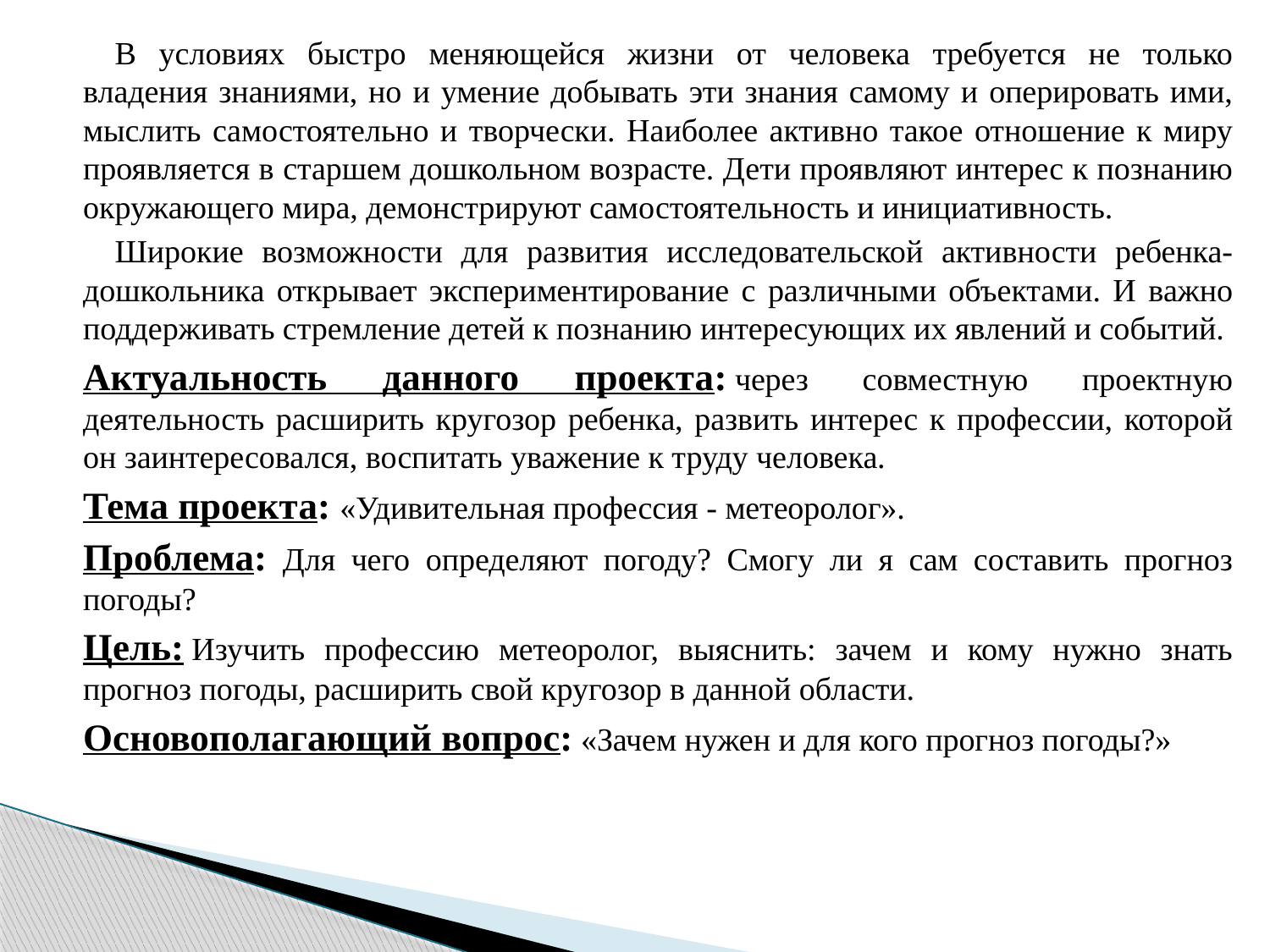

В условиях быстро меняющейся жизни от человека требуется не только владения знаниями, но и умение добывать эти знания самому и оперировать ими, мыслить самостоятельно и творчески. Наиболее активно такое отношение к миру проявляется в старшем дошкольном возрасте. Дети проявляют интерес к познанию окружающего мира, демонстрируют самостоятельность и инициативность.
Широкие возможности для развития исследовательской активности ребенка-дошкольника открывает экспериментирование с различными объектами. И важно поддерживать стремление детей к познанию интересующих их явлений и событий.
Актуальность данного проекта: через совместную проектную деятельность расширить кругозор ребенка, развить интерес к профессии, которой он заинтересовался, воспитать уважение к труду человека.
Тема проекта: «Удивительная профессия - метеоролог».
Проблема: Для чего определяют погоду? Смогу ли я сам составить прогноз погоды?
Цель: Изучить профессию метеоролог, выяснить: зачем и кому нужно знать прогноз погоды, расширить свой кругозор в данной области.
Основополагающий вопрос: «Зачем нужен и для кого прогноз погоды?»